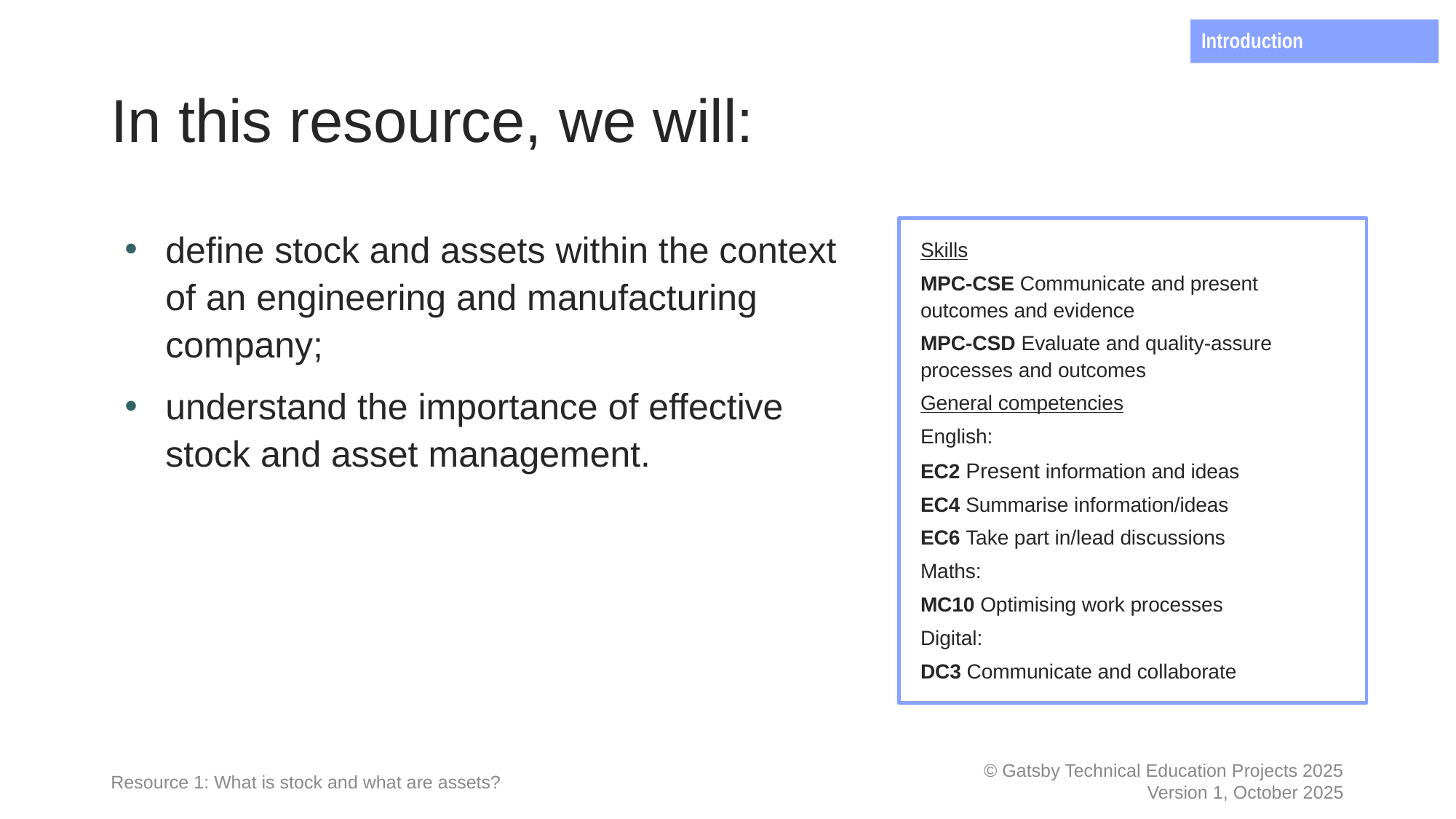

Introduction
# In this resource, we will:
define stock and assets within the context of an engineering and manufacturing company;
understand the importance of effective stock and asset management.
Skills
MPC-CSE Communicate and present outcomes and evidence
MPC-CSD Evaluate and quality-assure processes and outcomes
General competencies
English:
EC2 Present information and ideas
EC4 Summarise information/ideas
EC6 Take part in/lead discussions
Maths:
MC10 Optimising work processes
Digital:
DC3 Communicate and collaborate
Resource 1: What is stock and what are assets?